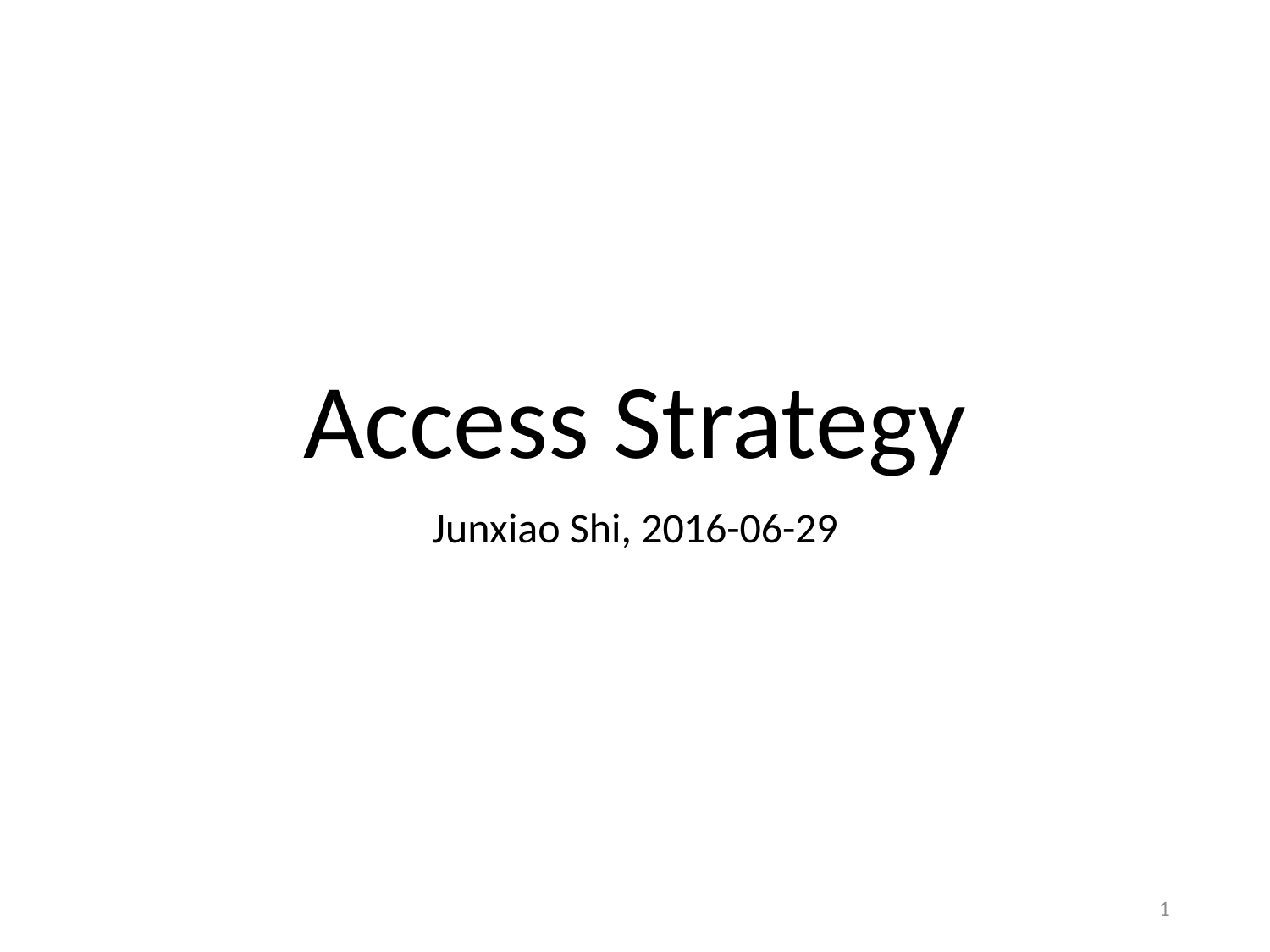

# Access Strategy
Junxiao Shi, 2016-06-29
1